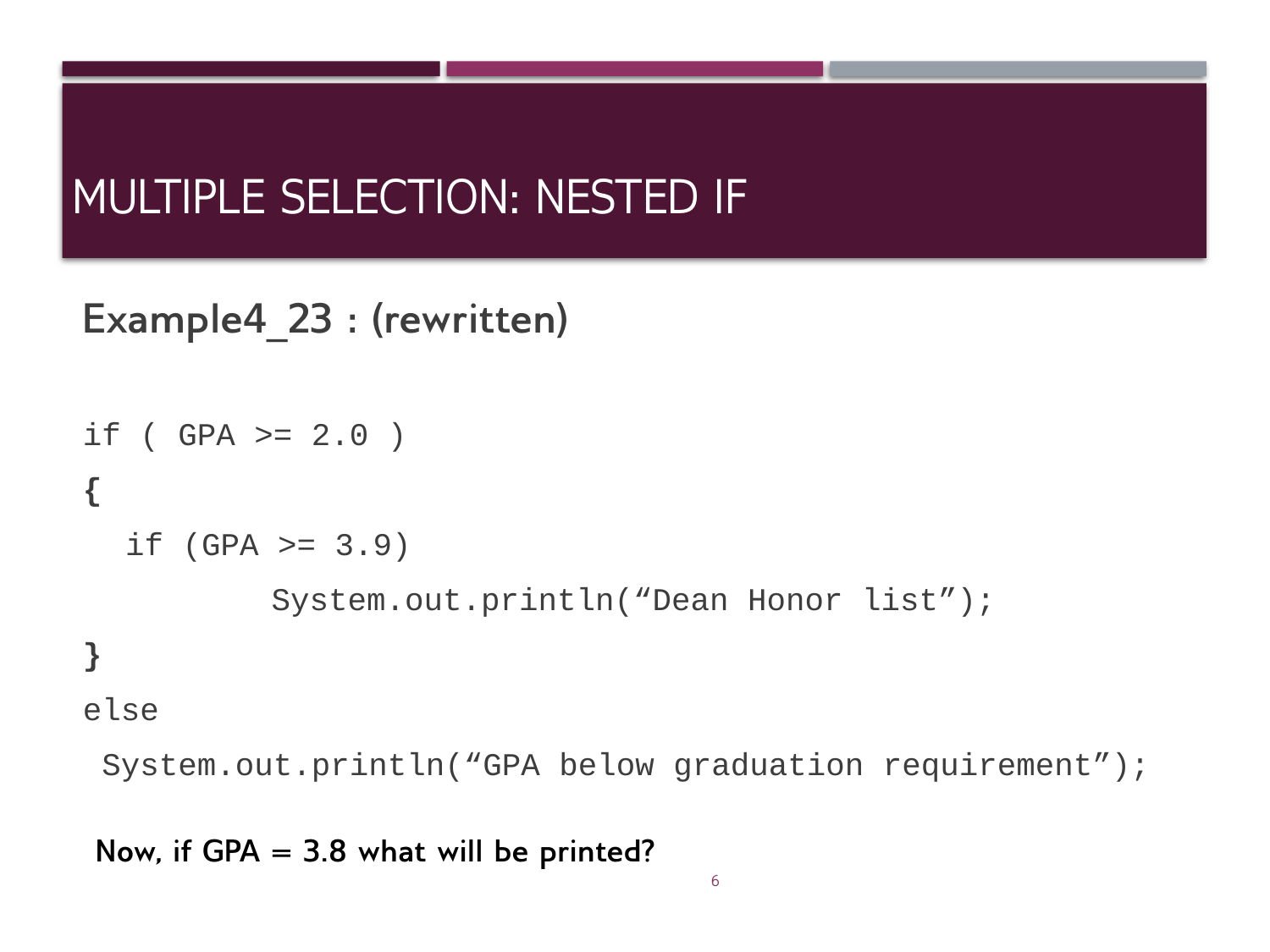

# Multiple Selection: Nested if
Example4_23 : (rewritten)

if ( GPA >= 2.0 )
{
	if (GPA >= 3.9)
		 System.out.println(“Dean Honor list”);
}
else
 System.out.println(“GPA below graduation requirement”);
Now, if GPA = 3.8 what will be printed?
6